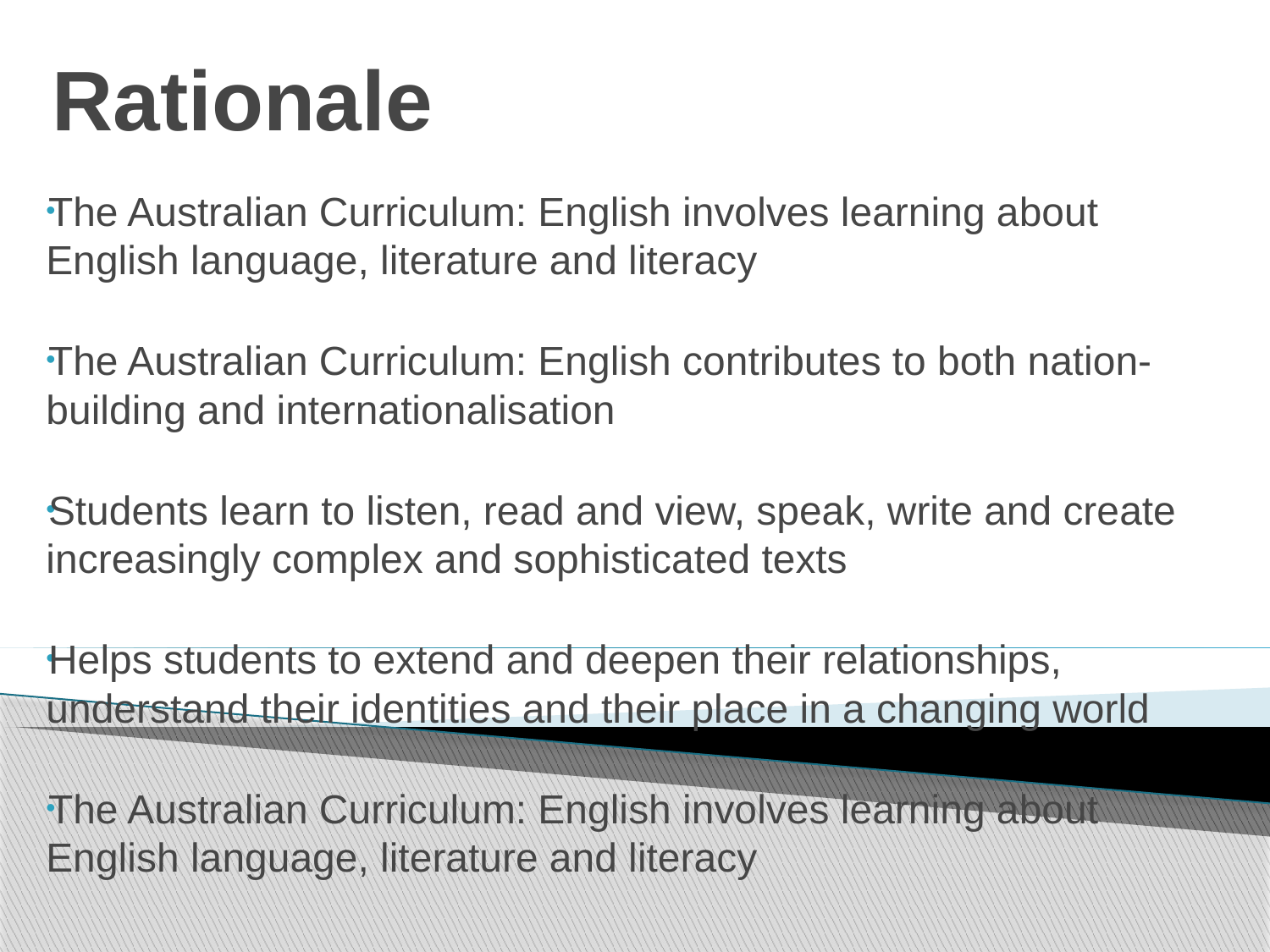

# Rationale
The Australian Curriculum: English involves learning about English language, literature and literacy

The Australian Curriculum: English contributes to both nation-building and internationalisation

Students learn to listen, read and view, speak, write and create increasingly complex and sophisticated texts

Helps students to extend and deepen their relationships, understand their identities and their place in a changing world

The Australian Curriculum: English involves learning about English language, literature and literacy